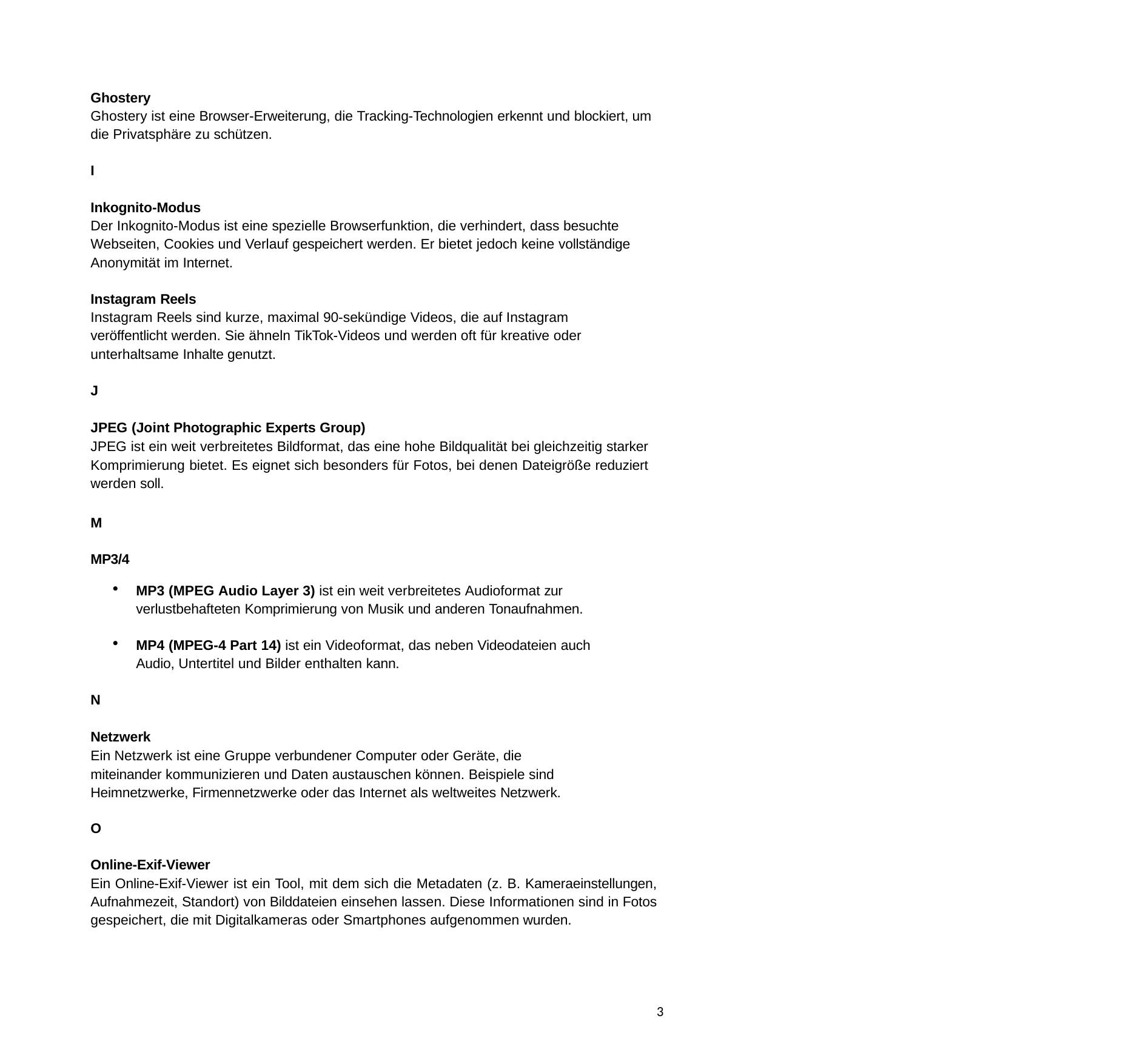

Ghostery
Ghostery ist eine Browser-Erweiterung, die Tracking-Technologien erkennt und blockiert, um die Privatsphäre zu schützen.

I

Inkognito-Modus
Der Inkognito-Modus ist eine spezielle Browserfunktion, die verhindert, dass besuchte Webseiten, Cookies und Verlauf gespeichert werden. Er bietet jedoch keine vollständige Anonymität im Internet.

Instagram Reels
Instagram Reels sind kurze, maximal 90-sekündige Videos, die auf Instagram veröffentlicht werden. Sie ähneln TikTok-Videos und werden oft für kreative oder unterhaltsame Inhalte genutzt.

J

JPEG (Joint Photographic Experts Group)
JPEG ist ein weit verbreitetes Bildformat, das eine hohe Bildqualität bei gleichzeitig starker Komprimierung bietet. Es eignet sich besonders für Fotos, bei denen Dateigröße reduziert werden soll.
M MP3/4
MP3 (MPEG Audio Layer 3) ist ein weit verbreitetes Audioformat zur verlustbehafteten Komprimierung von Musik und anderen Tonaufnahmen.

MP4 (MPEG-4 Part 14) ist ein Videoformat, das neben Videodateien auch Audio, Untertitel und Bilder enthalten kann.

N

Netzwerk
Ein Netzwerk ist eine Gruppe verbundener Computer oder Geräte, die miteinander kommunizieren und Daten austauschen können. Beispiele sind Heimnetzwerke, Firmennetzwerke oder das Internet als weltweites Netzwerk.

O

Online-Exif-Viewer
Ein Online-Exif-Viewer ist ein Tool, mit dem sich die Metadaten (z. B. Kameraeinstellungen, Aufnahmezeit, Standort) von Bilddateien einsehen lassen. Diese Informationen sind in Fotos gespeichert, die mit Digitalkameras oder Smartphones aufgenommen wurden.
3